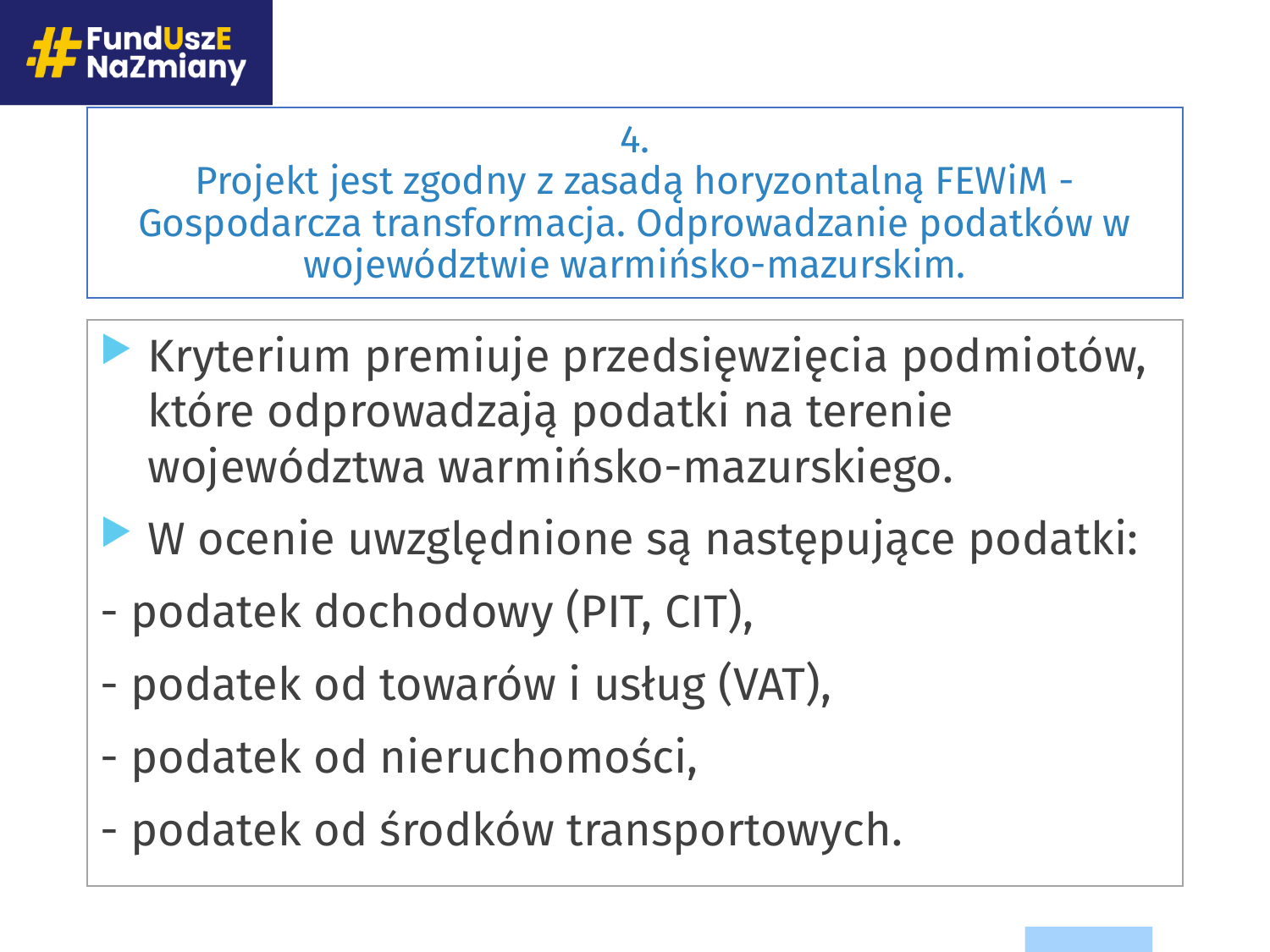

# 4. Projekt jest zgodny z zasadą horyzontalną FEWiM - Gospodarcza transformacja. Odprowadzanie podatków w województwie warmińsko-mazurskim.
Kryterium premiuje przedsięwzięcia podmiotów, które odprowadzają podatki na terenie województwa warmińsko-mazurskiego.
W ocenie uwzględnione są następujące podatki:
- podatek dochodowy (PIT, CIT),
- podatek od towarów i usług (VAT),
- podatek od nieruchomości,
- podatek od środków transportowych.